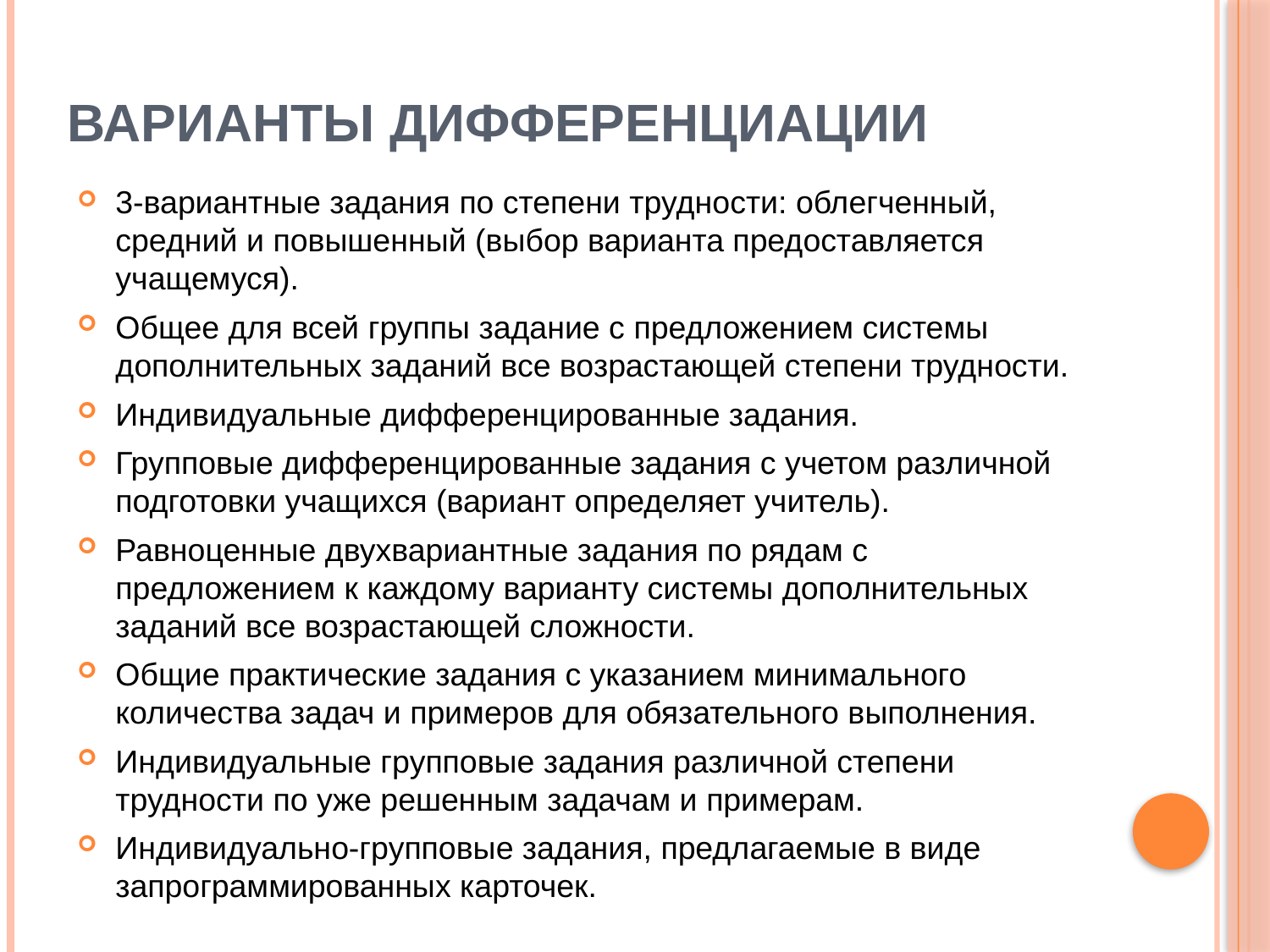

# Варианты дифференциации
3-вариантные задания по степени трудности: облегченный, средний и повышенный (выбор варианта предоставляется учащемуся).
Общее для всей группы задание с предложением системы дополнительных заданий все возрастающей степени трудности.
Индивидуальные дифференцированные задания.
Групповые дифференцированные задания с учетом различной подготовки учащихся (вариант определяет учитель).
Равноценные двухвариантные задания по рядам с предложением к каждому варианту системы дополнительных заданий все возрастающей сложности.
Общие практические задания с указанием минимального количества задач и примеров для обязательного выполнения.
Индивидуальные групповые задания различной степени трудности по уже решенным задачам и примерам.
Индивидуально-групповые задания, предлагаемые в виде запрограммированных карточек.